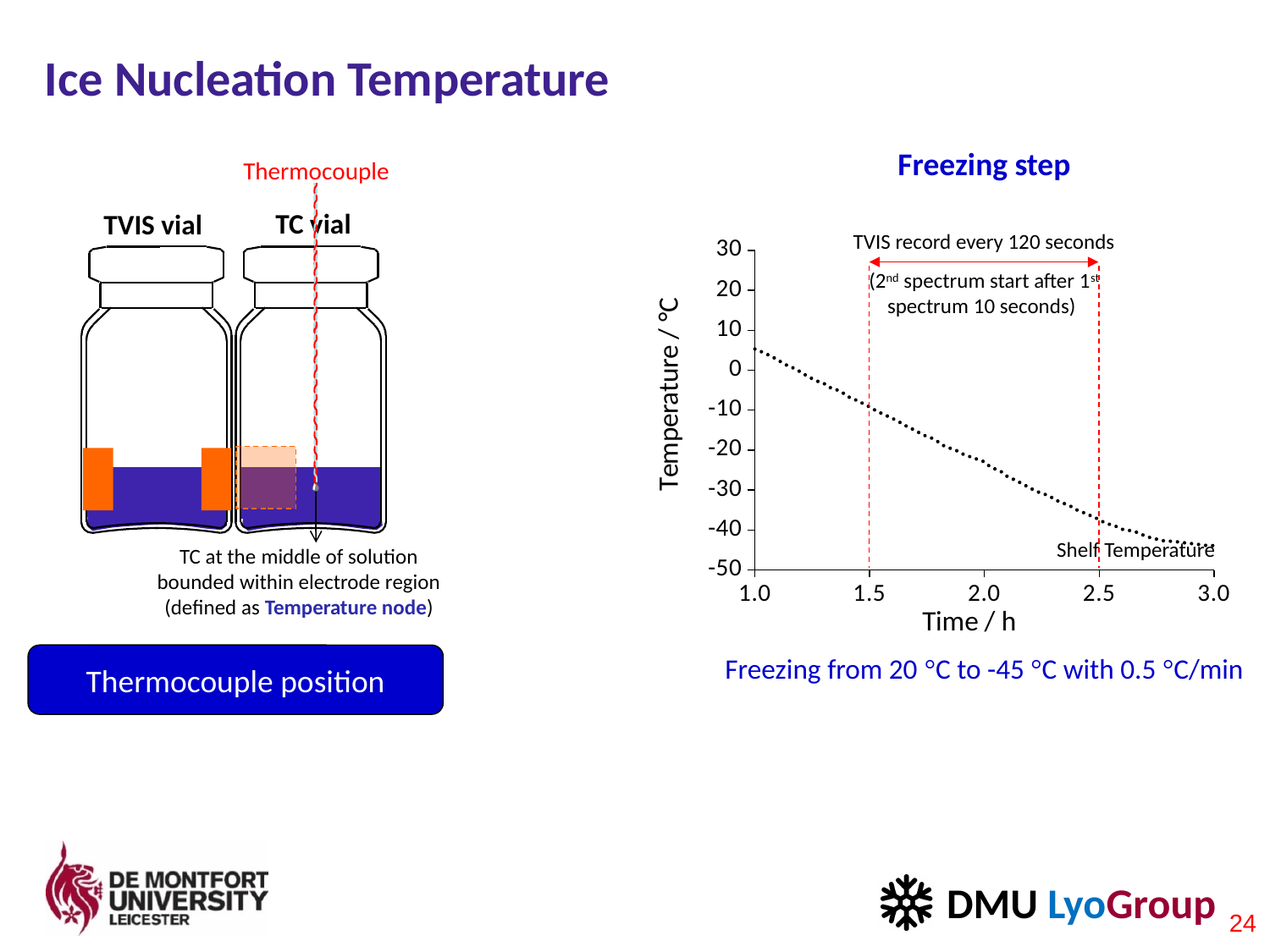

# Ice Nucleation Temperature
Freezing step
Thermocouple

TC at the middle of solution bounded within electrode region
(defined as Temperature node)
TVIS vial

TC vial
Thermocouple position

### Chart

| Category | TC1 | TC4 | Tshelf |
|---|---|---|---|
TVIS record every 120 seconds

(2nd spectrum start after 1st spectrum 10 seconds)
Shelf Temperature
Freezing from 20 °C to -45 °C with 0.5 °C/min